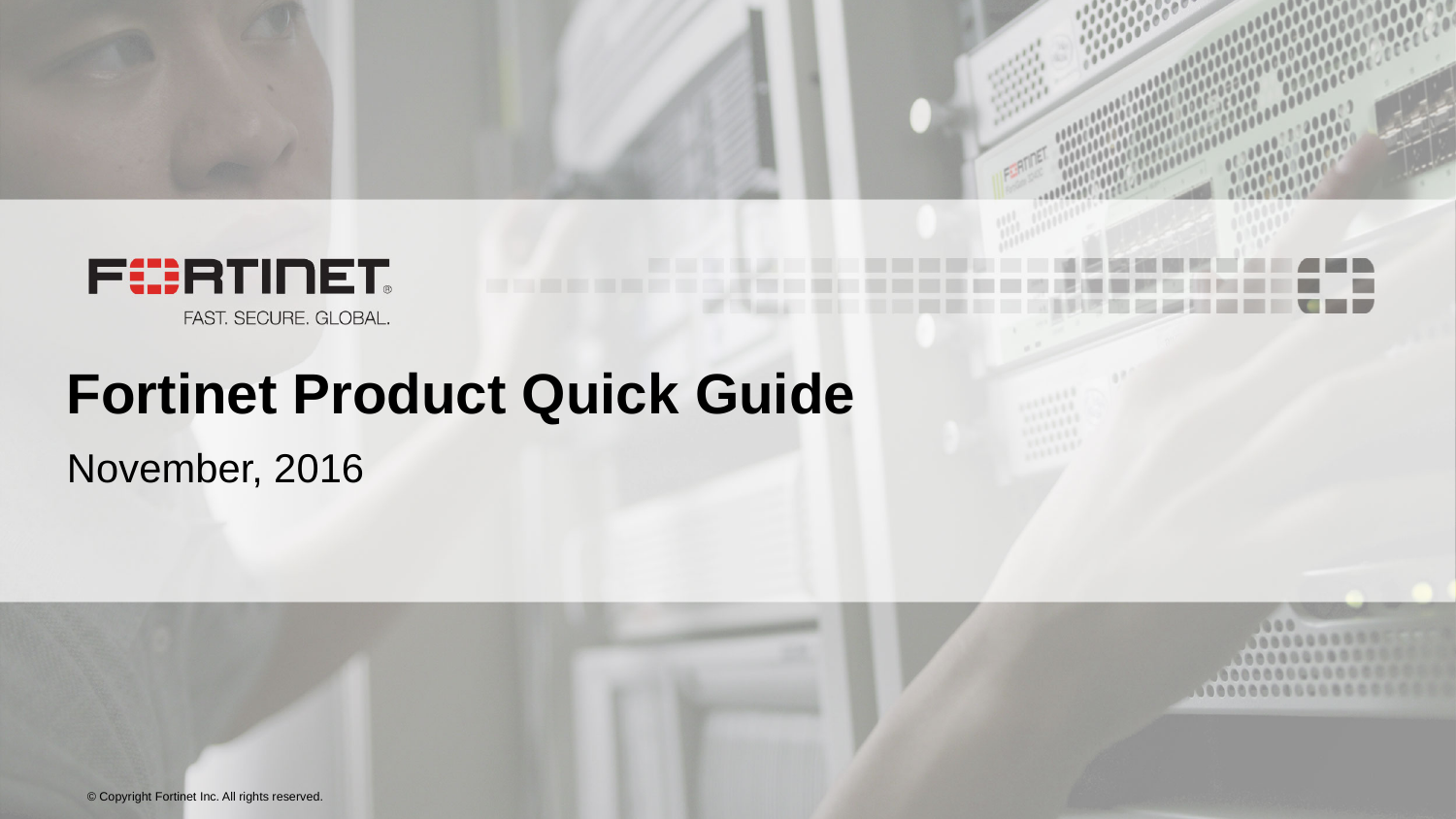

# Fortinet Product Quick Guide
November, 2016